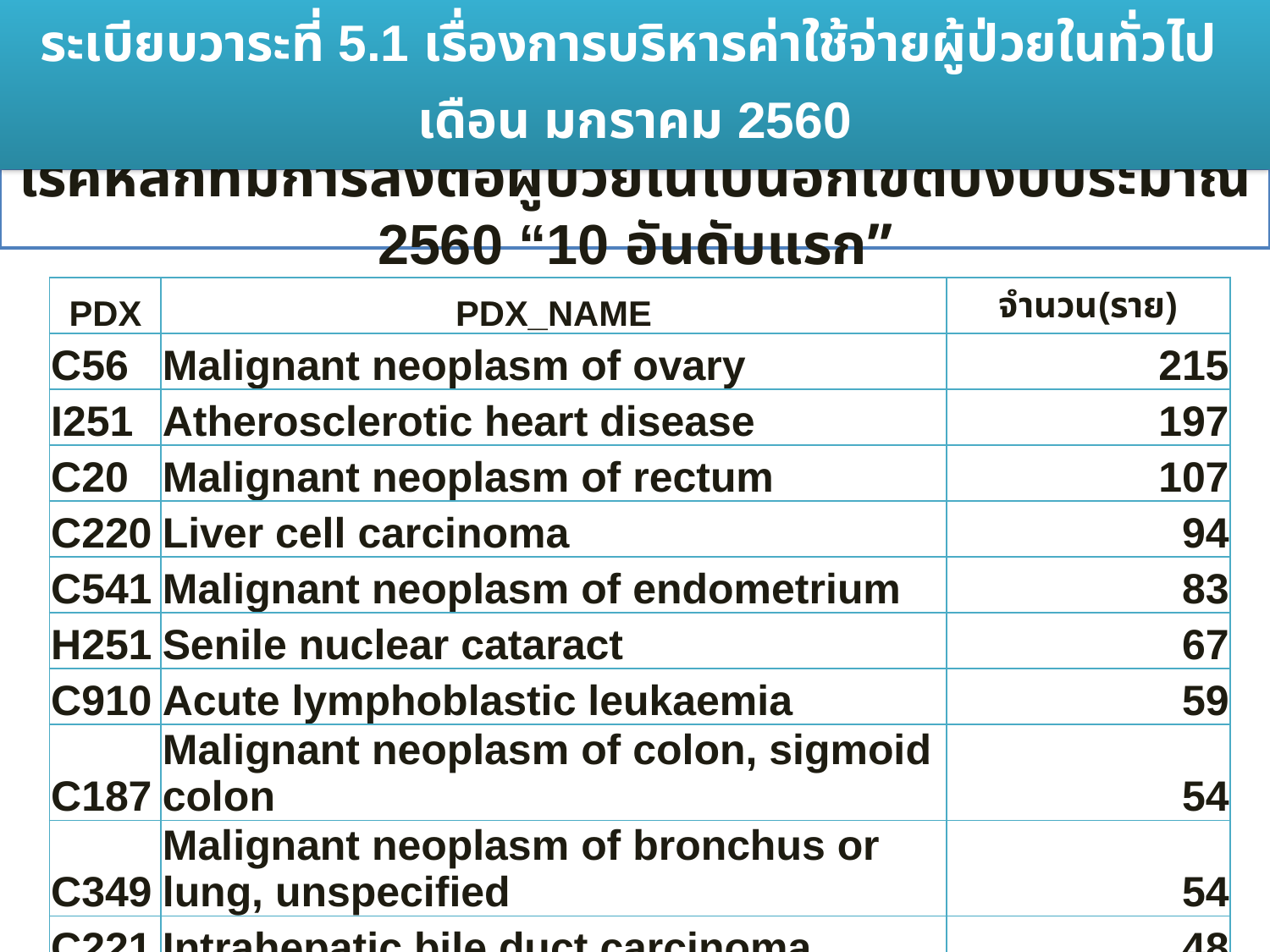

ระเบียบวาระที่ 5.1 เรื่องการบริหารค่าใช้จ่ายผู้ป่วยในทั่วไป
เดือน มกราคม 2560
# โรคหลักที่มีการส่งต่อผู้ป่วยในไปนอกเขตปีงบประมาณ 2560 “10 อันดับแรก”
| PDX | PDX\_NAME | จำนวน(ราย) |
| --- | --- | --- |
| C56 | Malignant neoplasm of ovary | 215 |
| I251 | Atherosclerotic heart disease | 197 |
| C20 | Malignant neoplasm of rectum | 107 |
| C220 | Liver cell carcinoma | 94 |
| C541 | Malignant neoplasm of endometrium | 83 |
| H251 | Senile nuclear cataract | 67 |
| C910 | Acute lymphoblastic leukaemia | 59 |
| C187 | Malignant neoplasm of colon, sigmoid colon | 54 |
| C349 | Malignant neoplasm of bronchus or lung, unspecified | 54 |
| C221 | Intrahepatic bile duct carcinoma | 48 |